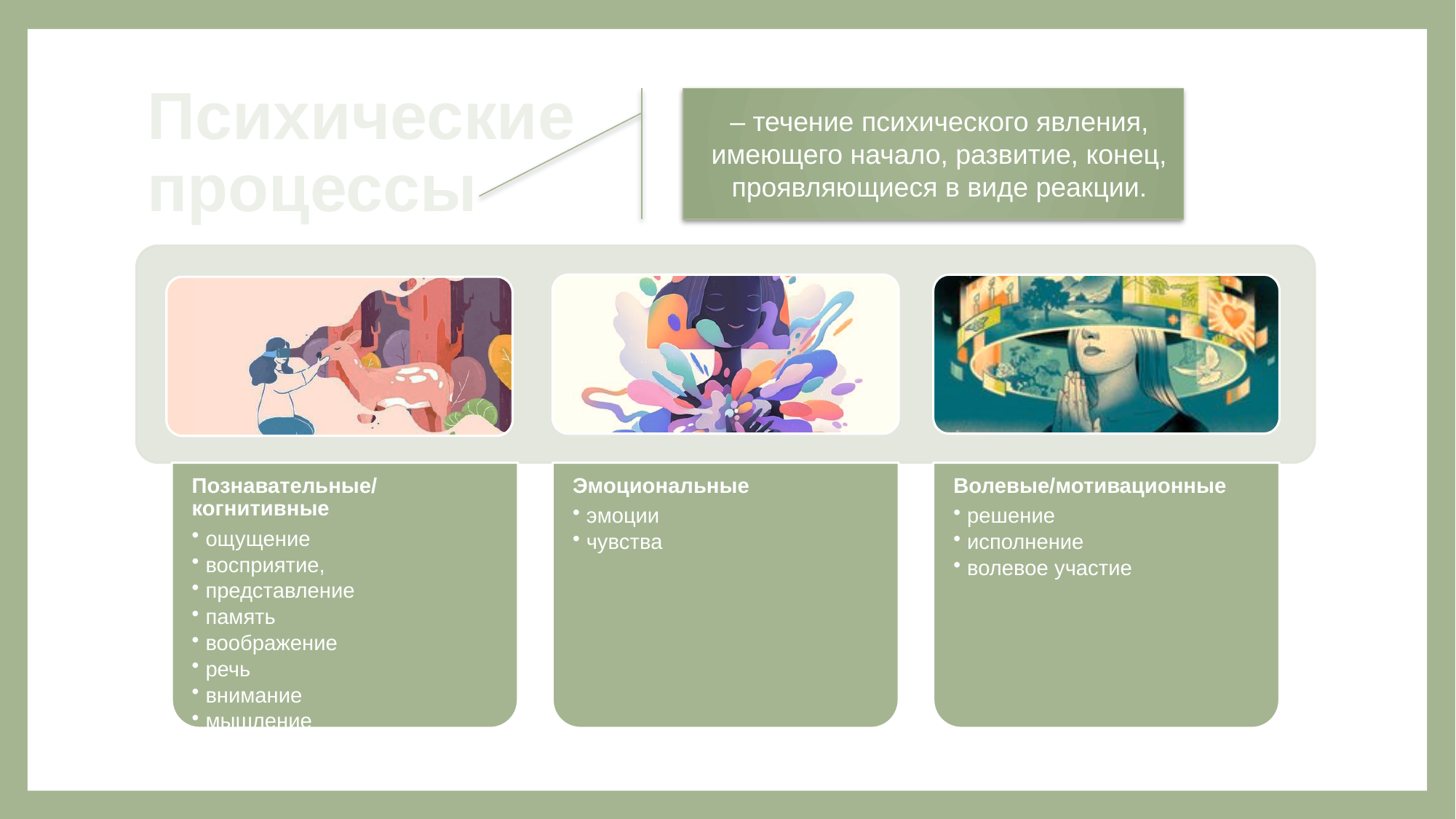

# Психические процессы

– течение психического явления, имеющего начало, развитие, конец, проявляющиеся в виде реакции.
Познавательные/когнитивные
ощущение
восприятие,
представление
память
воображение
речь
внимание
мышление
Эмоциональные
эмоции
чувства
Волевые/мотивационные
решение
исполнение
волевое участие